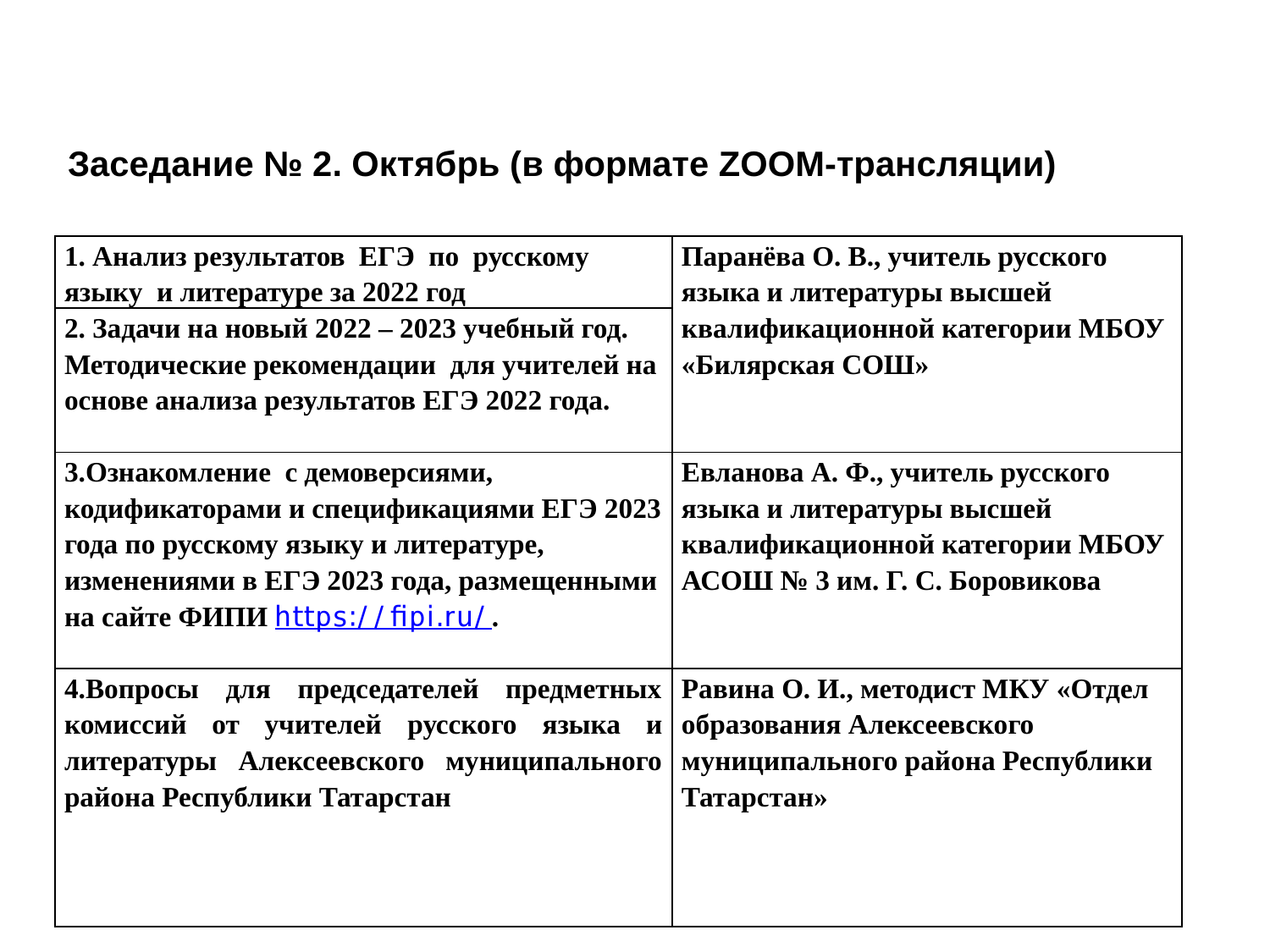

Заседание № 2. Октябрь (в формате ZOOM-трансляции)

| 1. Анализ результатов ЕГЭ по русскому языку и литературе за 2022 год | Паранёва О. В., учитель русского языка и литературы высшей квалификационной категории МБОУ «Билярская СОШ» |
| --- | --- |
| 2. Задачи на новый 2022 – 2023 учебный год. Методические рекомендации для учителей на основе анализа результатов ЕГЭ 2022 года. |  |
| 3.Ознакомление с демоверсиями, кодификаторами и спецификациями ЕГЭ 2023 года по русскому языку и литературе, изменениями в ЕГЭ 2023 года, размещенными на сайте ФИПИ https://fipi.ru/. | Евланова А. Ф., учитель русского языка и литературы высшей квалификационной категории МБОУ АСОШ № 3 им. Г. С. Боровикова |
| 4.Вопросы для председателей предметных комиссий от учителей русского языка и литературы Алексеевского муниципального района Республики Татарстан | Равина О. И., методист МКУ «Отдел образования Алексеевского муниципального района Республики Татарстан» |